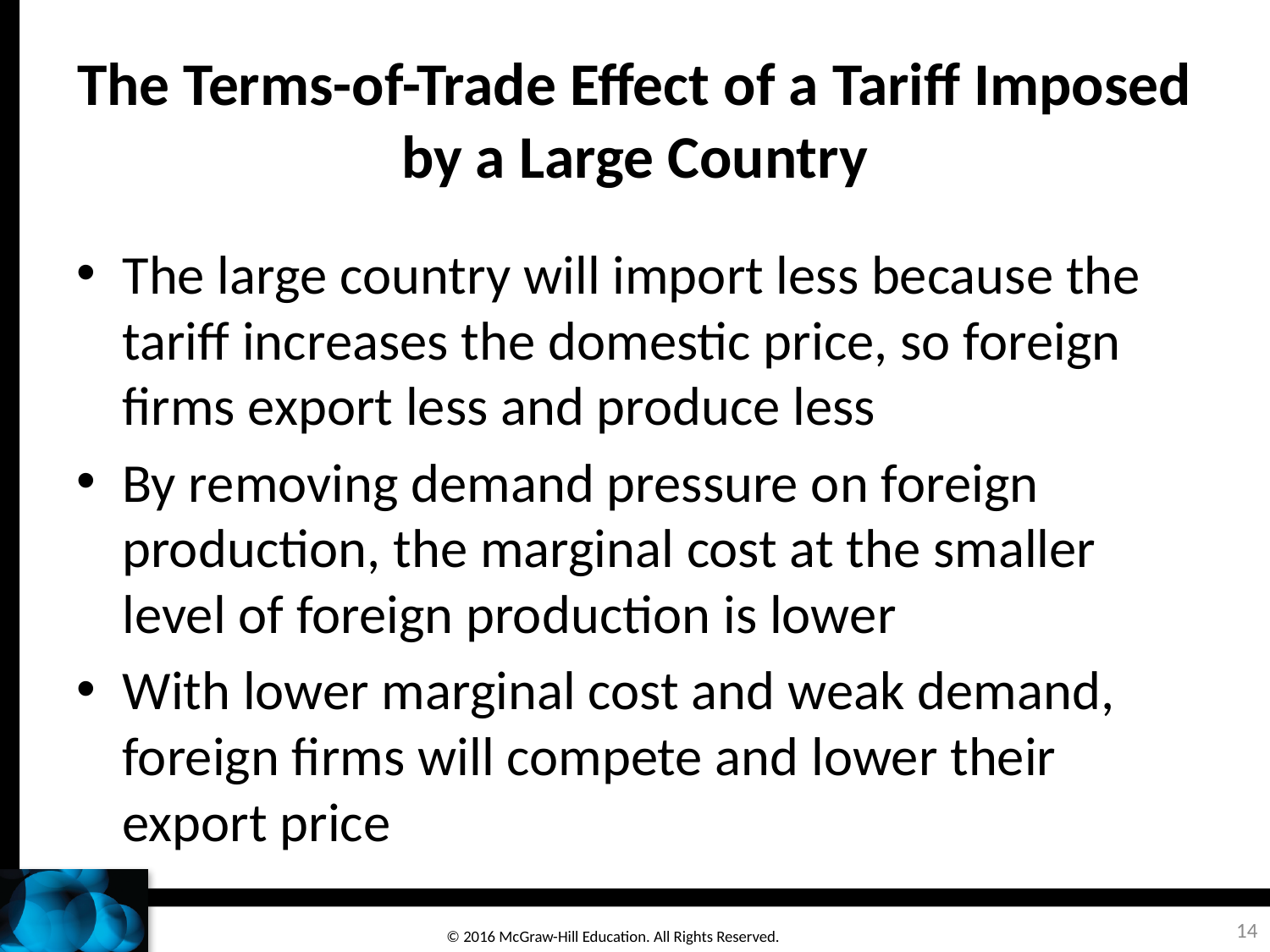

# The Terms-of-Trade Effect of a Tariff Imposed by a Large Country
The large country will import less because the tariff increases the domestic price, so foreign firms export less and produce less
By removing demand pressure on foreign production, the marginal cost at the smaller level of foreign production is lower
With lower marginal cost and weak demand, foreign firms will compete and lower their export price

14
© 2016 McGraw-Hill Education. All Rights Reserved.